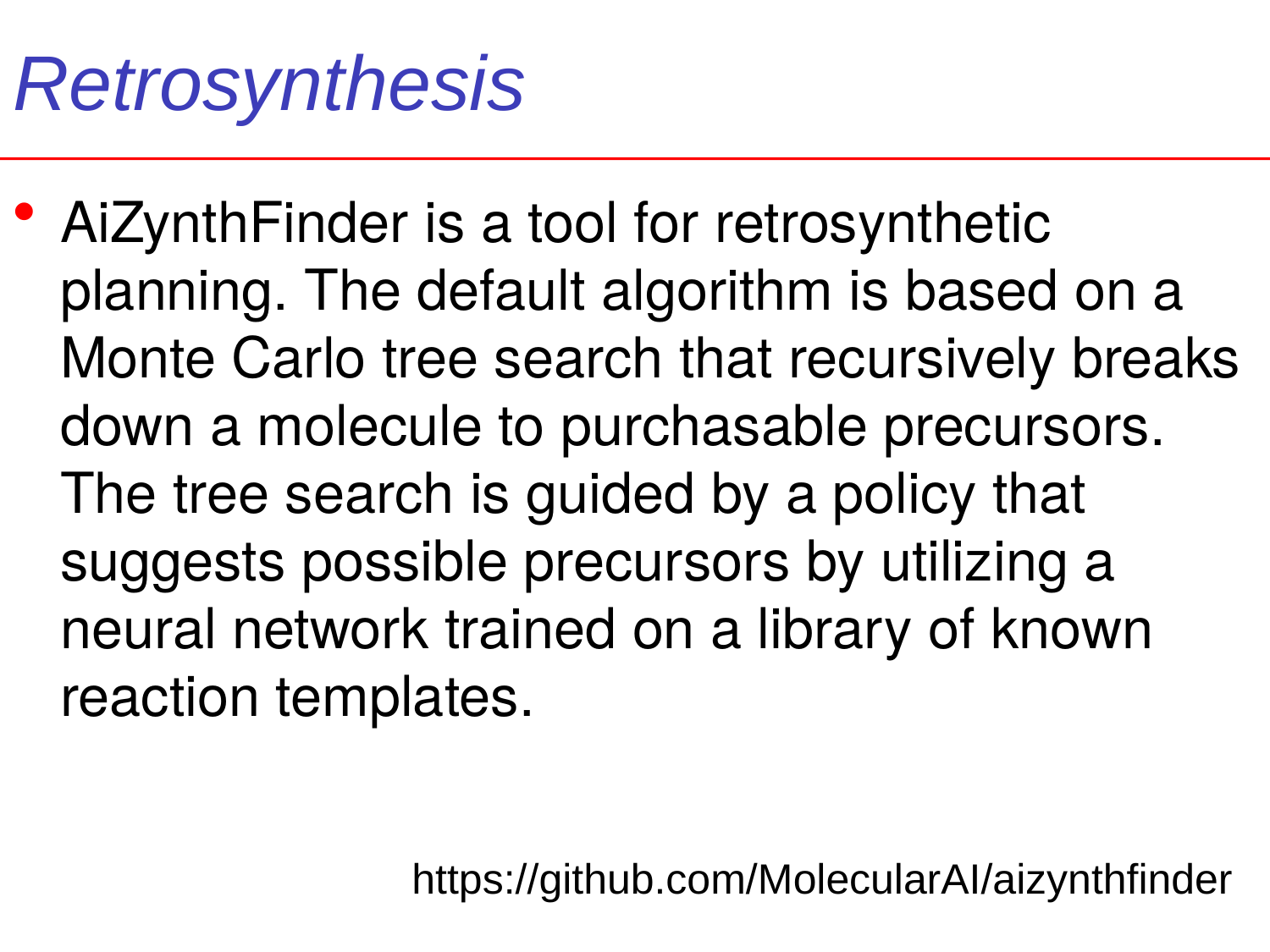

# Retrosynthesis
AiZynthFinder is a tool for retrosynthetic planning. The default algorithm is based on a Monte Carlo tree search that recursively breaks down a molecule to purchasable precursors. The tree search is guided by a policy that suggests possible precursors by utilizing a neural network trained on a library of known reaction templates.
https://github.com/MolecularAI/aizynthfinder